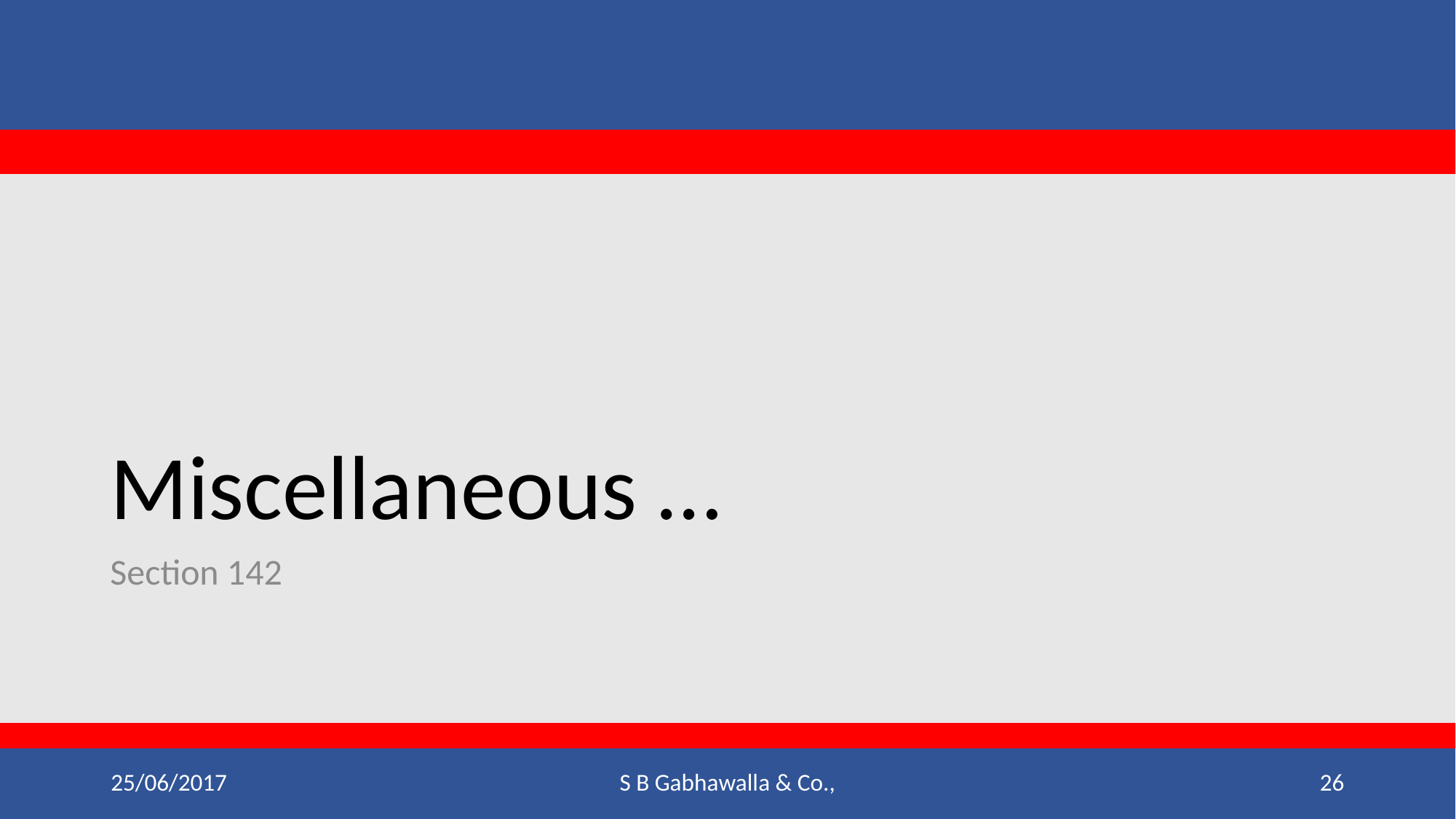

# Miscellaneous …
Section 142
25/06/2017
S B Gabhawalla & Co.,
26